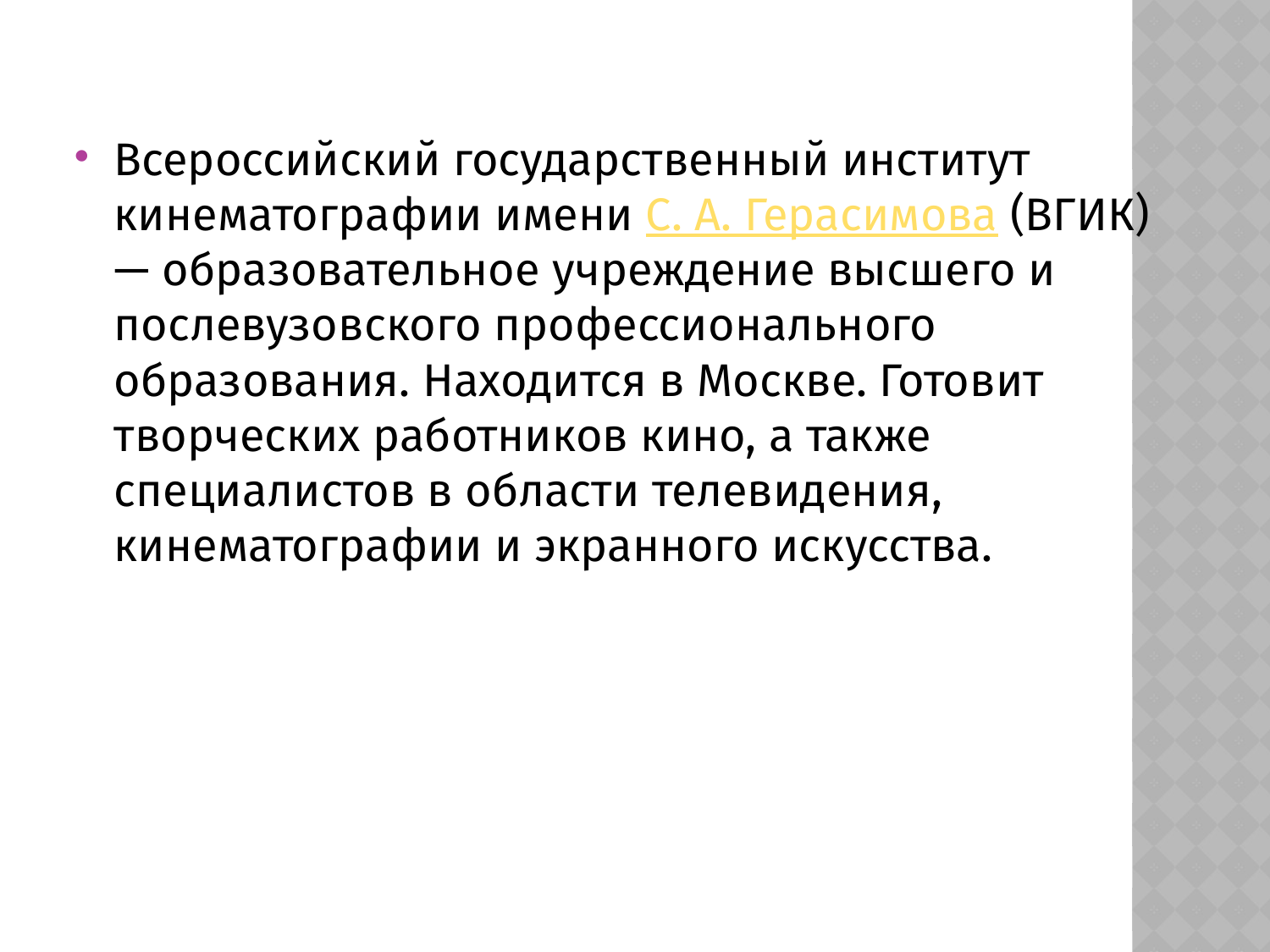

#
Всероссийский государственный институт кинематографии имени С. А. Герасимова (ВГИК) — образовательное учреждение высшего и послевузовского профессионального образования. Находится в Москве. Готовит творческих работников кино, а также специалистов в области телевидения, кинематографии и экранного искусства.